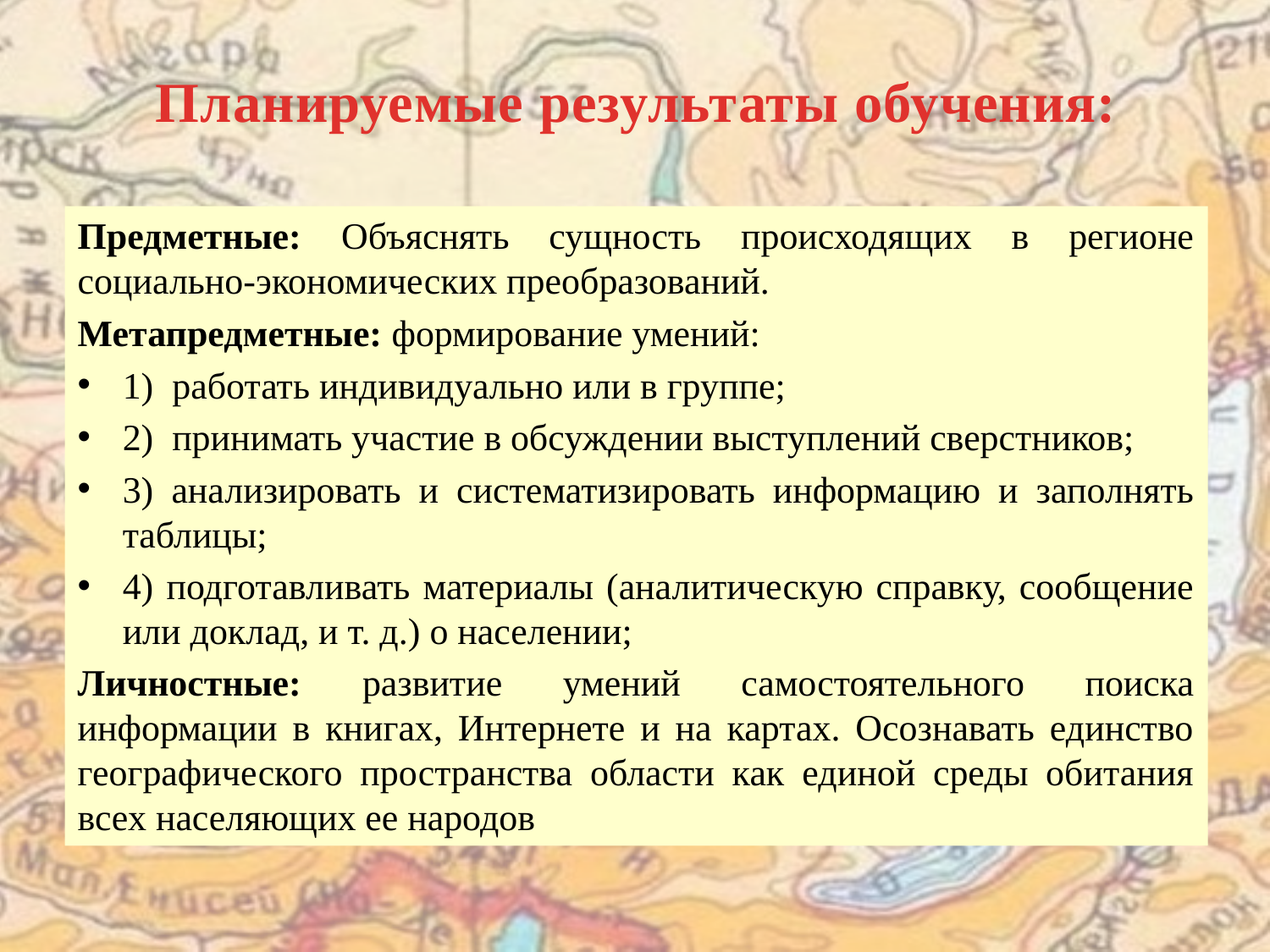

# Планируемые результаты обучения:
Предметные: Объяснять сущность происходящих в регионе социально-экономических преобразований.
Метапредметные: формирование умений:
1)  работать индивидуально или в группе;
2)  принимать участие в обсуждении выступлений сверстников;
3) анализировать и систематизировать информацию и заполнять таблицы;
4) подготавливать материалы (аналитическую справку, сообщение или доклад, и т. д.) о населении;
Личностные: развитие умений самостоятельного поиска информации в книгах, Интернете и на картах. Осознавать единство географического пространства области как единой среды обитания всех населяющих ее народов